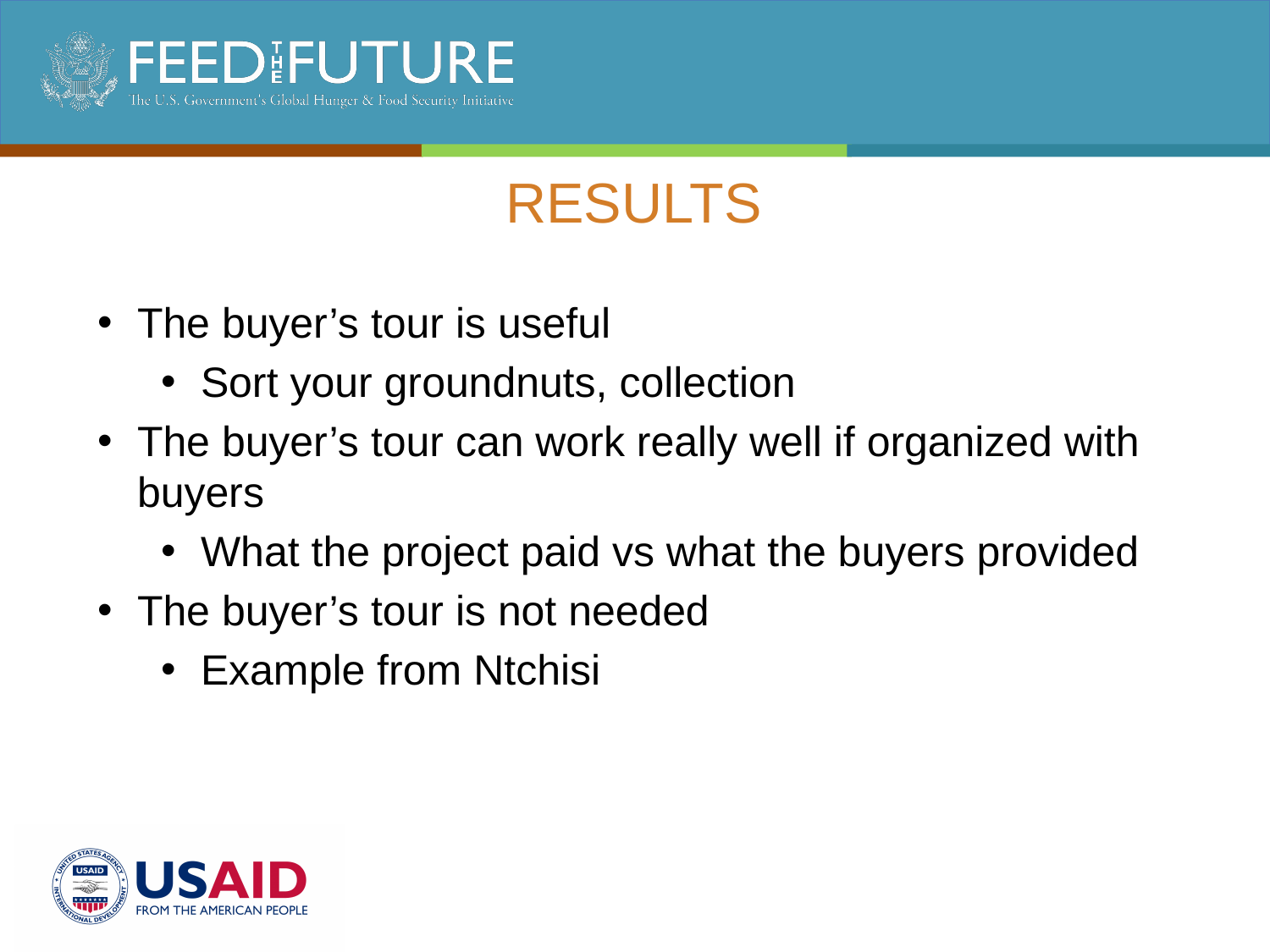

# results
The buyer’s tour is useful
Sort your groundnuts, collection
The buyer’s tour can work really well if organized with buyers
What the project paid vs what the buyers provided
The buyer’s tour is not needed
Example from Ntchisi